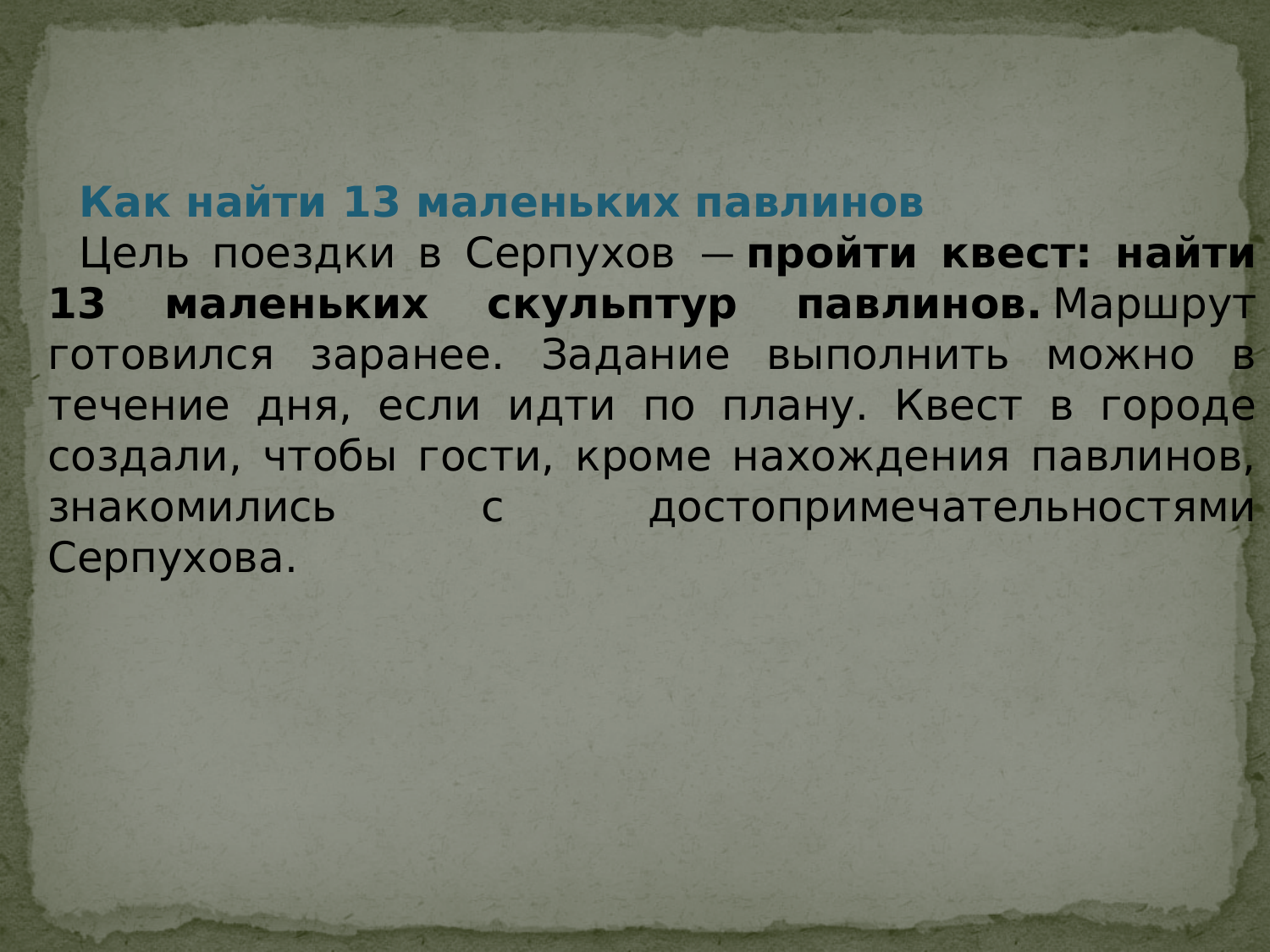

Как найти 13 маленьких павлинов
Цель поездки в Серпухов — пройти квест: найти 13 маленьких скульптур павлинов. Маршрут готовился заранее. Задание выполнить можно в течение дня, если идти по плану. Квест в городе создали, чтобы гости, кроме нахождения павлинов, знакомились с достопримечательностями Серпухова.